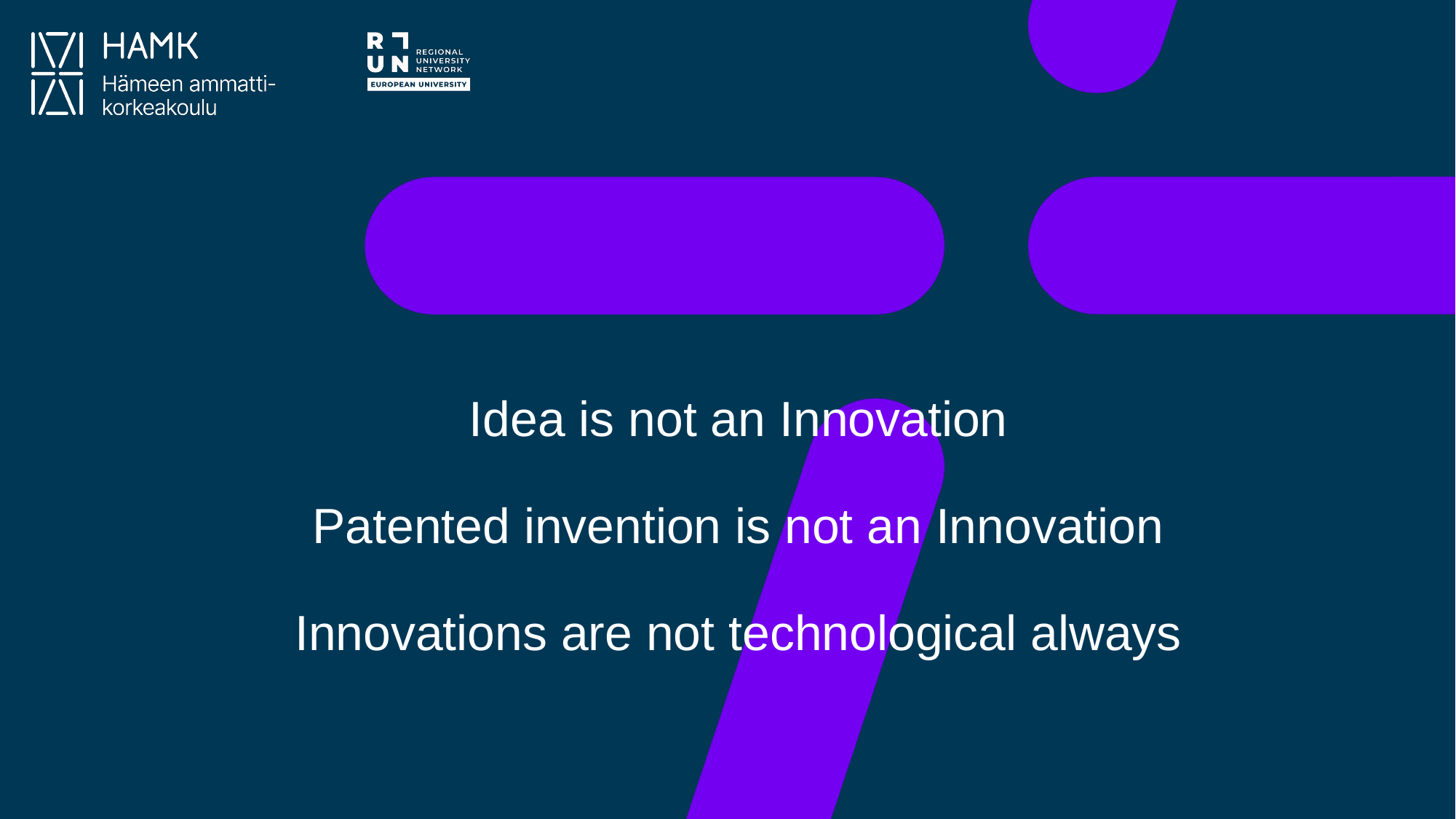

# Idea is not an Innovation Patented invention is not an Innovation Innovations are not technological always